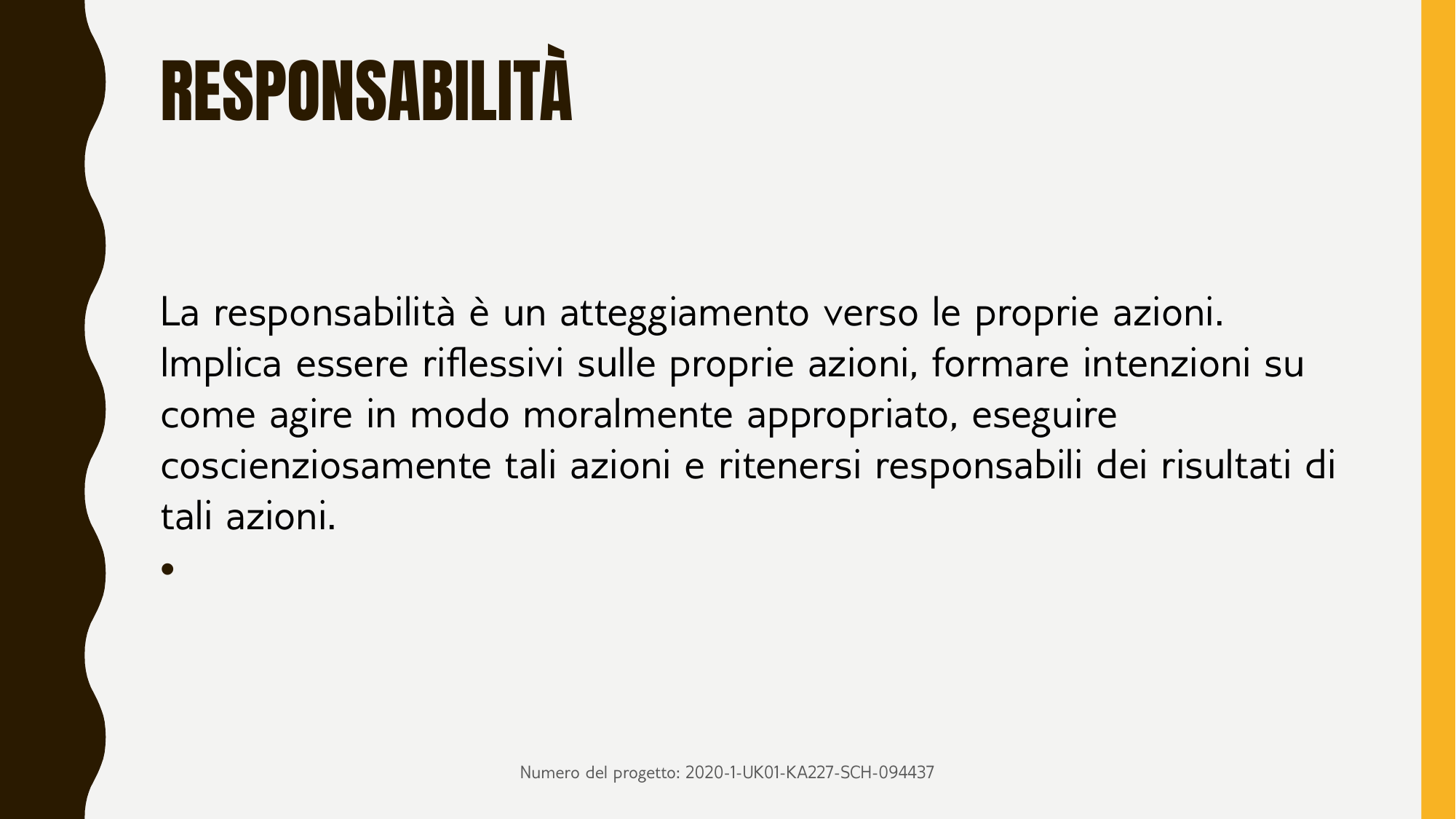

# RESPONSABILITÀ

La responsabilità è un atteggiamento verso le proprie azioni. Implica essere riflessivi sulle proprie azioni, formare intenzioni su come agire in modo moralmente appropriato, eseguire coscienziosamente tali azioni e ritenersi responsabili dei risultati di tali azioni.

Numero del progetto: 2020-1-UK01-KA227-SCH-094437